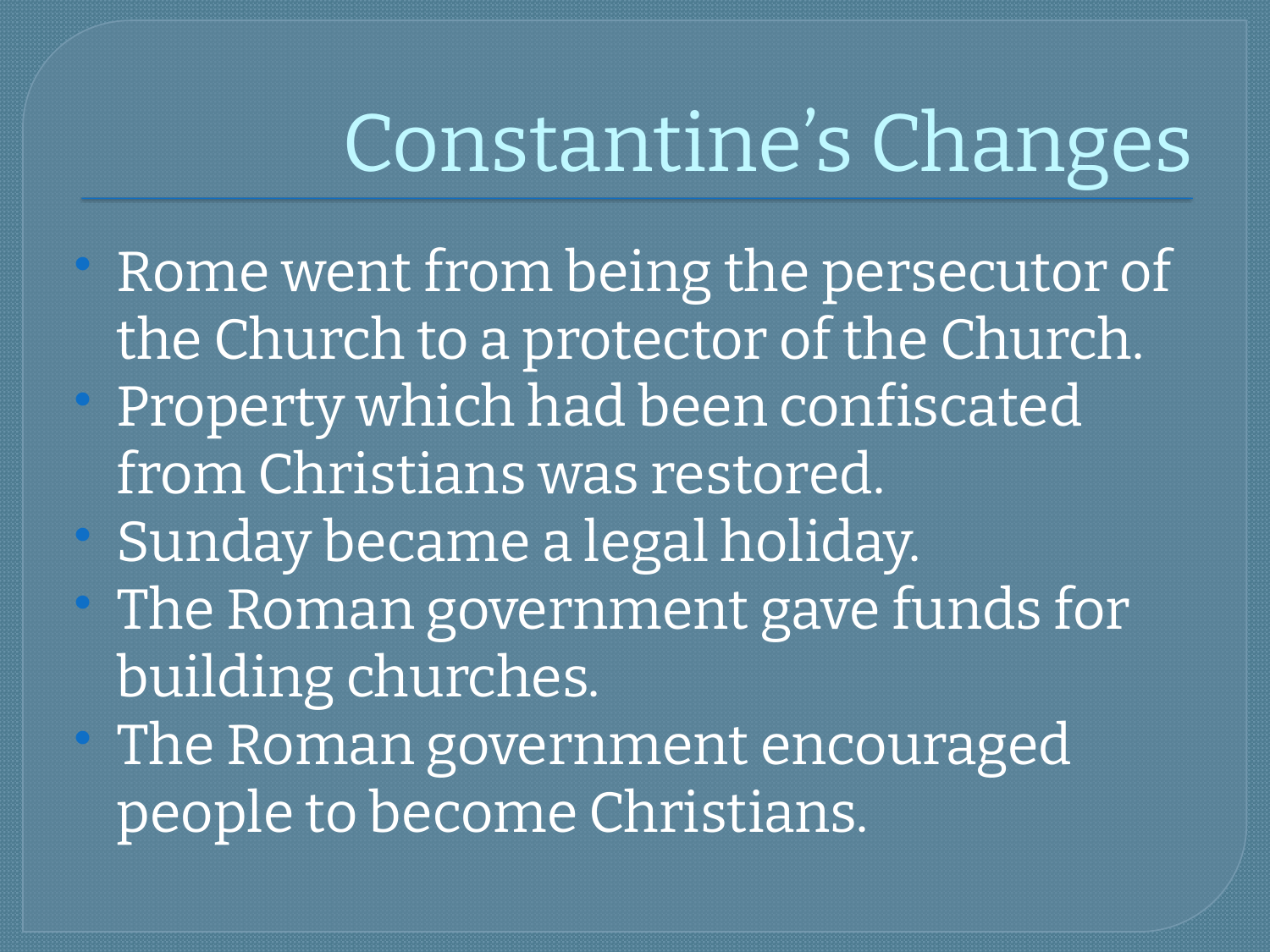

# Constantine’s Changes
Rome went from being the persecutor of the Church to a protector of the Church.
Property which had been confiscated from Christians was restored.
Sunday became a legal holiday.
The Roman government gave funds for building churches.
The Roman government encouraged people to become Christians.